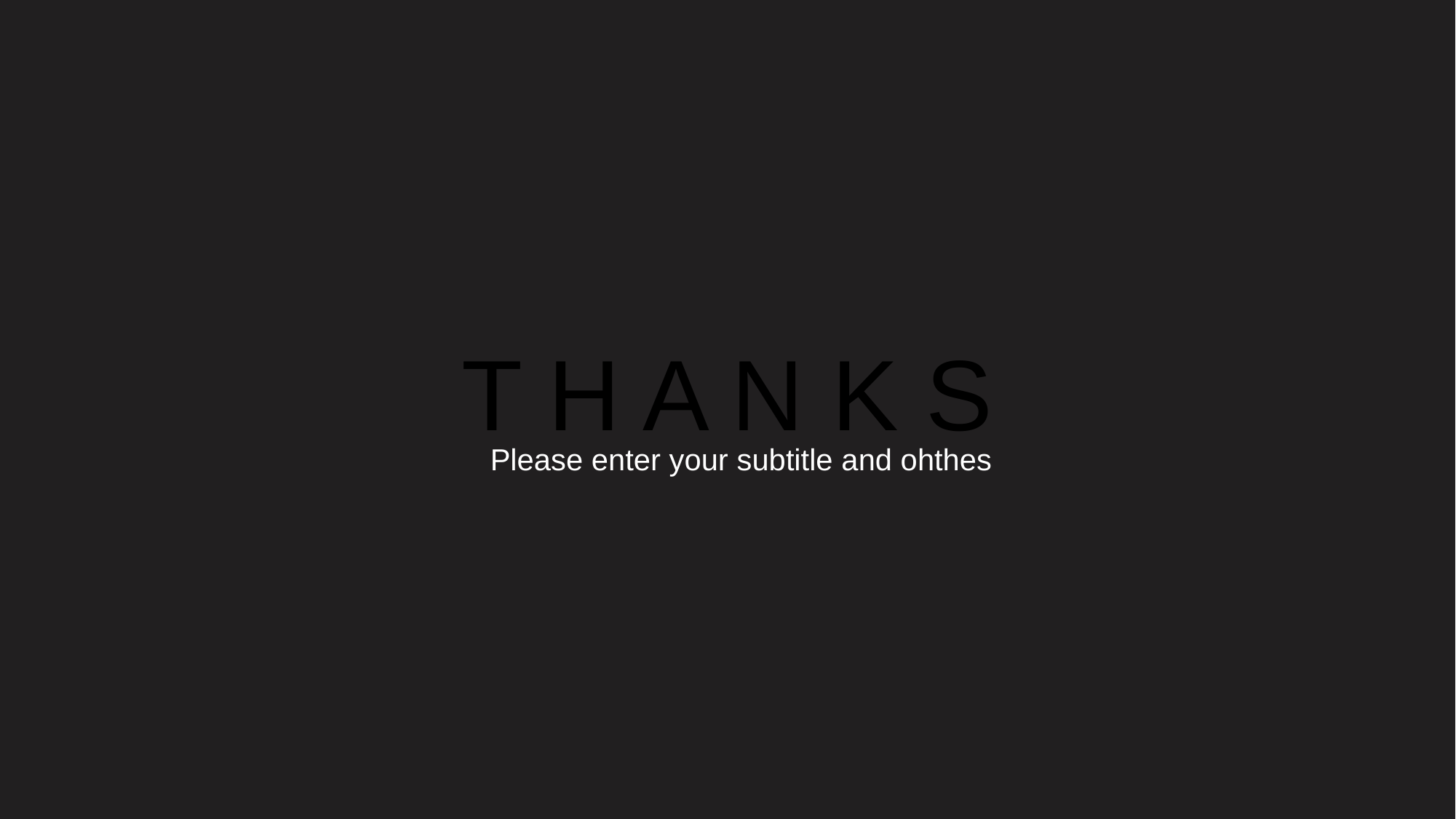

T H A N K S
Please enter your subtitle and ohthes